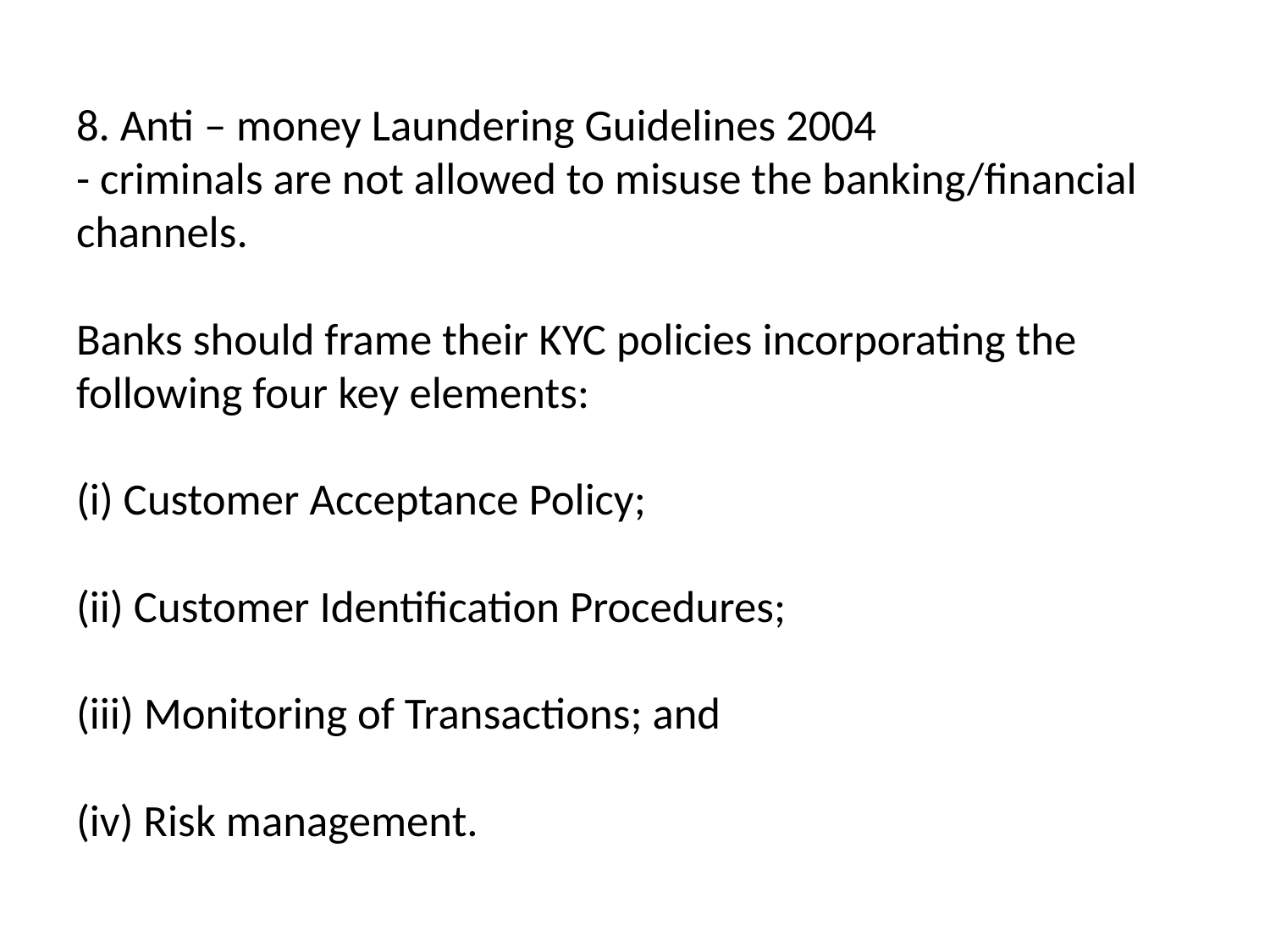

# 8. Anti – money Laundering Guidelines 2004 - criminals are not allowed to misuse the banking/financial channels. Banks should frame their KYC policies incorporating the following four key elements: (i) Customer Acceptance Policy; (ii) Customer Identification Procedures; (iii) Monitoring of Transactions; and (iv) Risk management.